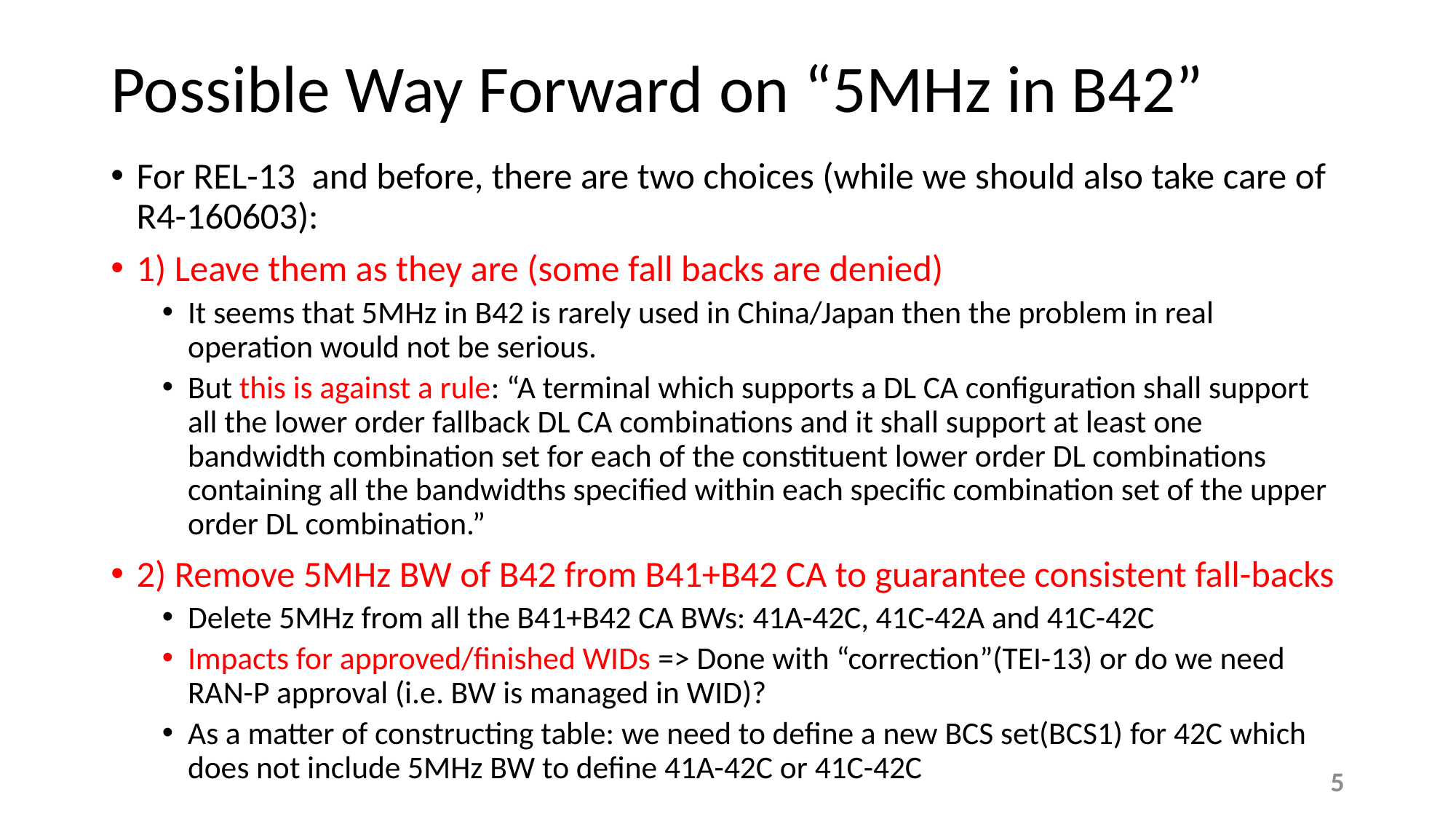

# Possible Way Forward on “5MHz in B42”
For REL-13  and before, there are two choices (while we should also take care of R4-160603):
1) Leave them as they are (some fall backs are denied)
It seems that 5MHz in B42 is rarely used in China/Japan then the problem in real operation would not be serious.
But this is against a rule: “A terminal which supports a DL CA configuration shall support all the lower order fallback DL CA combinations and it shall support at least one bandwidth combination set for each of the constituent lower order DL combinations containing all the bandwidths specified within each specific combination set of the upper order DL combination.”
2) Remove 5MHz BW of B42 from B41+B42 CA to guarantee consistent fall-backs
Delete 5MHz from all the B41+B42 CA BWs: 41A-42C, 41C-42A and 41C-42C
Impacts for approved/finished WIDs => Done with “correction”(TEI-13) or do we need RAN-P approval (i.e. BW is managed in WID)?
As a matter of constructing table: we need to define a new BCS set(BCS1) for 42C which does not include 5MHz BW to define 41A-42C or 41C-42C

5